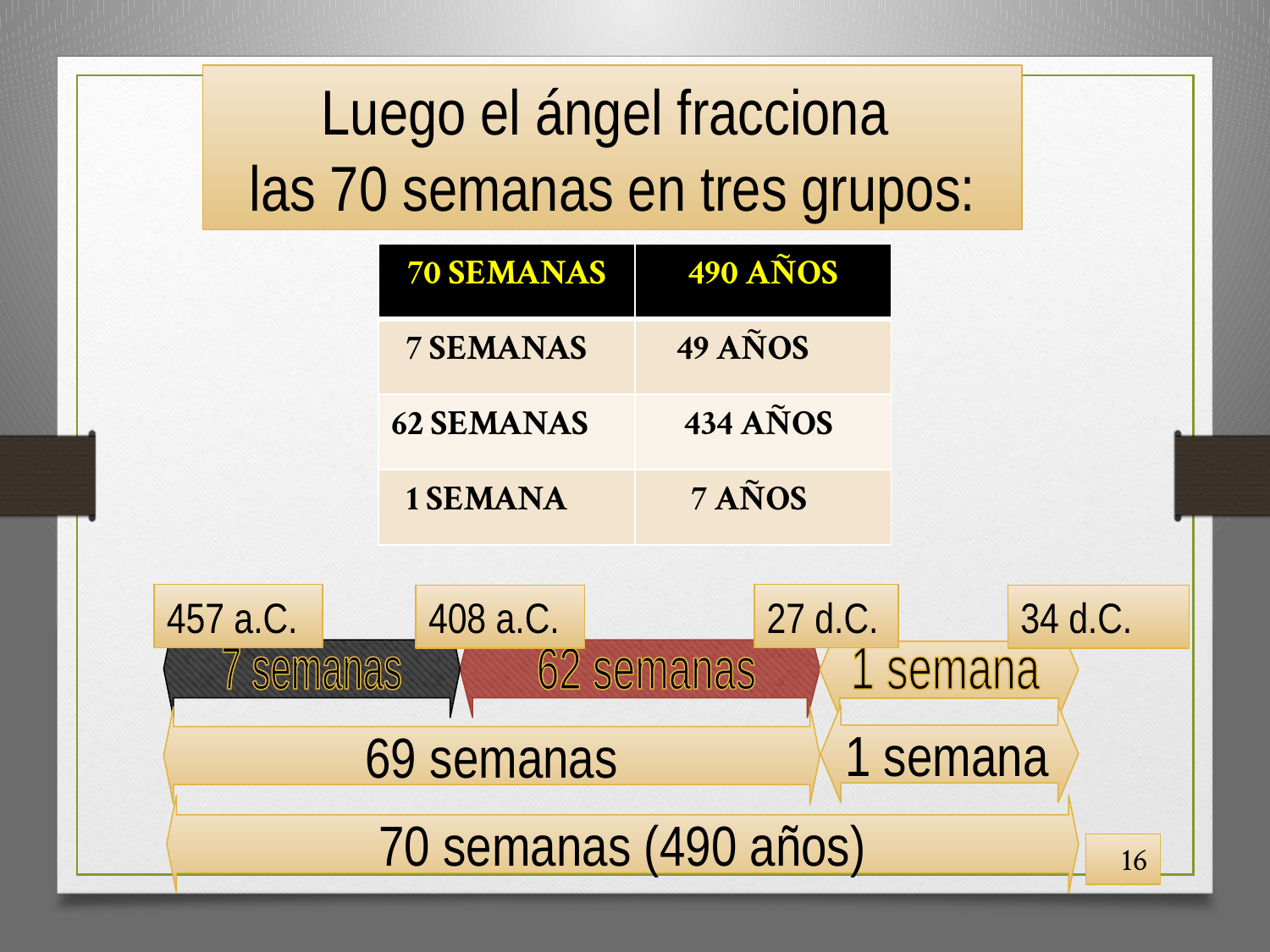

Luego el ángel fracciona
las 70 semanas en tres grupos:
| 70 SEMANAS | 490 AÑOS |
| --- | --- |
| 7 SEMANAS | 49 AÑOS |
| 62 SEMANAS | 434 AÑOS |
| 1 SEMANA | 7 AÑOS |
457 a.C.
27 d.C.
408 a.C.
34 d.C.

7 semanas

62 semanas

1 semana
1 semana
69 semanas
70 semanas (490 años)
16